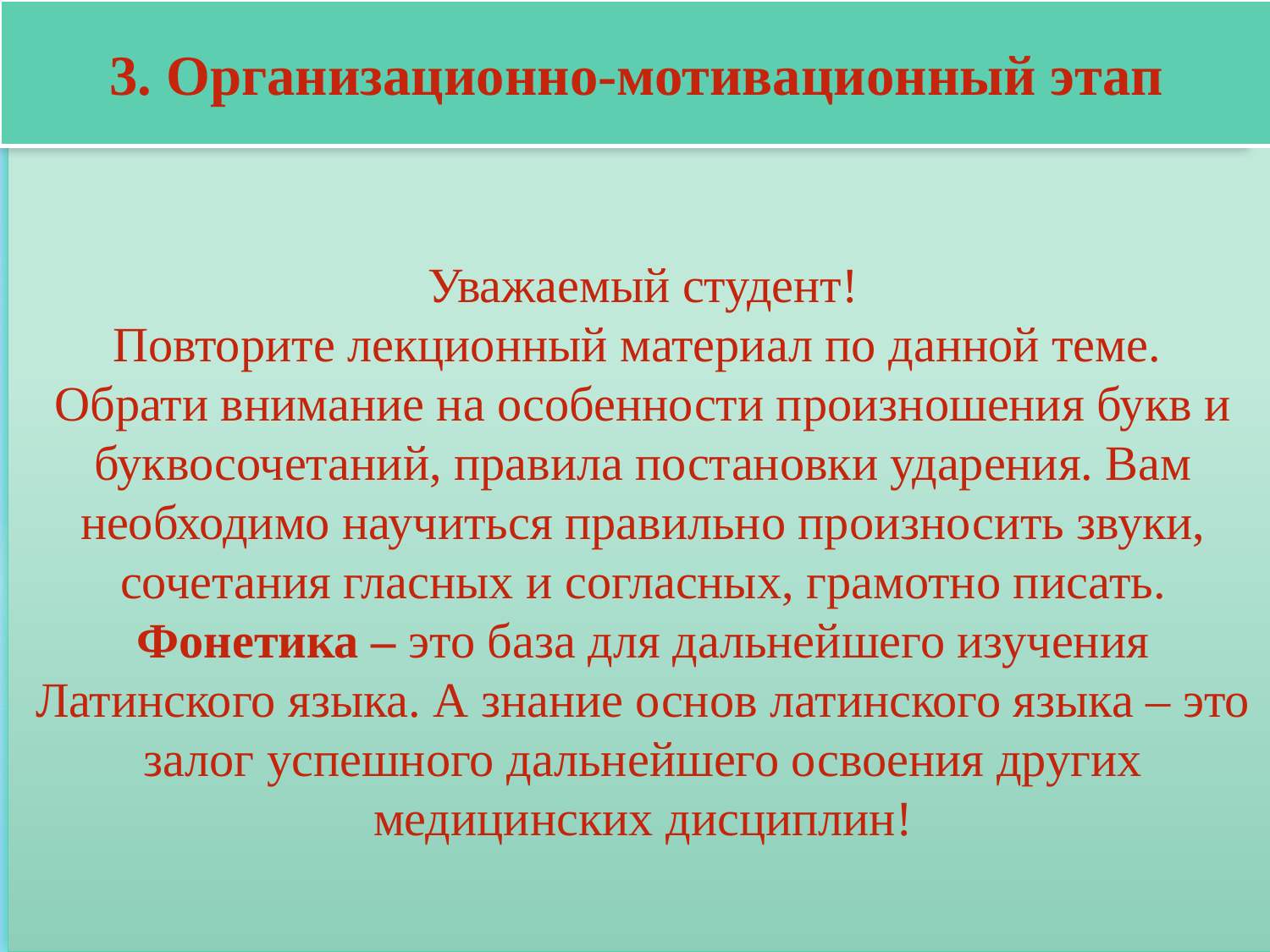

3. Организационно-мотивационный этап
Уважаемый студент!
Повторите лекционный материал по данной теме.
Обрати внимание на особенности произношения букв и буквосочетаний, правила постановки ударения. Вам необходимо научиться правильно произносить звуки, сочетания гласных и согласных, грамотно писать. Фонетика – это база для дальнейшего изучения Латинского языка. А знание основ латинского языка – это залог успешного дальнейшего освоения других медицинских дисциплин!